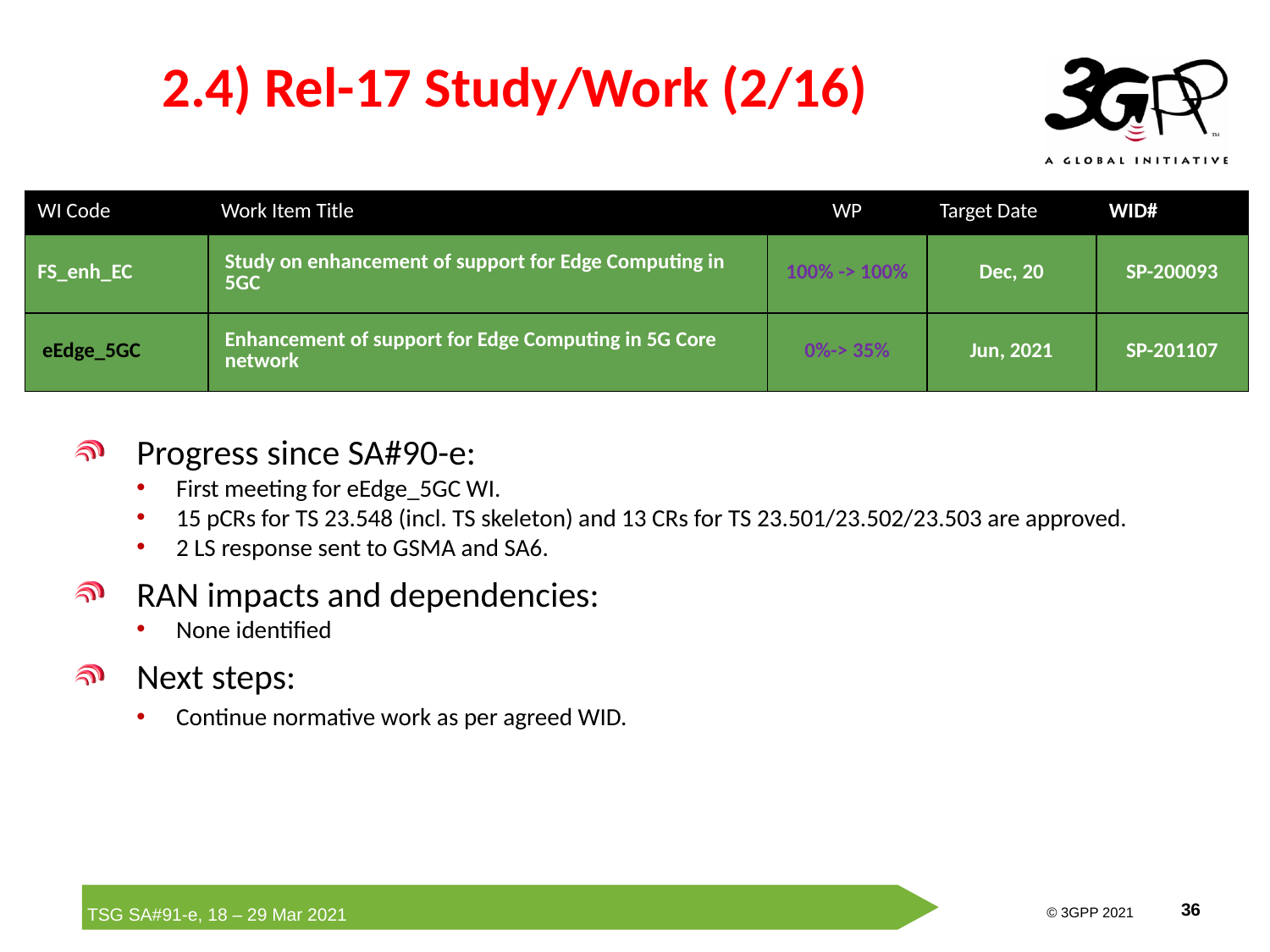

2.4) Rel-17 Study/Work (2/16)
| WI Code | Work Item Title | WP | Target Date | WID# |
| --- | --- | --- | --- | --- |
| FS\_enh\_EC | Study on enhancement of support for Edge Computing in 5GC | 100% -> 100% | Dec, 20 | SP-200093 |
| eEdge\_5GC | Enhancement of support for Edge Computing in 5G Core network | 0%-> 35% | Jun, 2021 | SP-201107 |
Progress since SA#90-e:
First meeting for eEdge_5GC WI.
15 pCRs for TS 23.548 (incl. TS skeleton) and 13 CRs for TS 23.501/23.502/23.503 are approved.
2 LS response sent to GSMA and SA6.
RAN impacts and dependencies:
None identified
Next steps:
Continue normative work as per agreed WID.